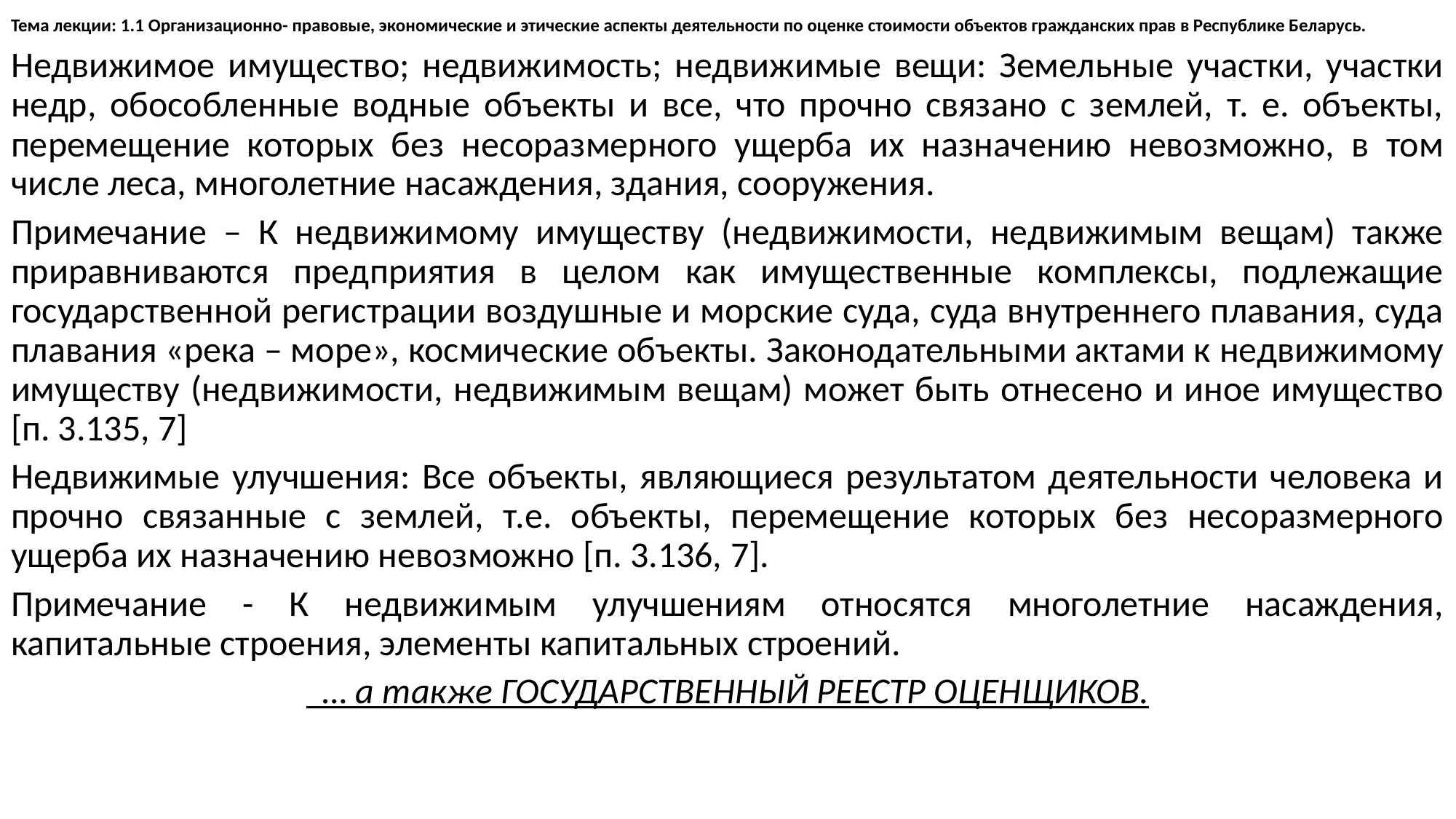

# Тема лекции: 1.1 Организационно- правовые, экономические и этические аспекты деятельности по оценке стоимости объектов гражданских прав в Республике Беларусь.
Недвижимое имущество; недвижимость; недвижимые вещи: Земельные участки, участки недр, обособленные водные объекты и все, что прочно связано с землей, т. е. объекты, перемещение которых без несоразмерного ущерба их назначению невозможно, в том числе леса, многолетние насаждения, здания, сооружения.
Примечание – К недвижимому имуществу (недвижимости, недвижимым вещам) также приравниваются предприятия в целом как имущественные комплексы, подлежащие государственной регистрации воздушные и морские суда, суда внутреннего плавания, суда плавания «река – море», космические объекты. Законодательными актами к недвижимому имуществу (недвижимости, недвижимым вещам) может быть отнесено и иное имущество [п. 3.135, 7]
Недвижимые улучшения: Все объекты, являющиеся результатом деятельности человека и прочно связанные с землей, т.е. объекты, перемещение которых без несоразмерного ущерба их назначению невозможно [п. 3.136, 7].
Примечание - К недвижимым улучшениям относятся многолетние насаждения, капитальные строения, элементы капитальных строений.
  … а также ГОСУДАРСТВЕННЫЙ РЕЕСТР ОЦЕНЩИКОВ.